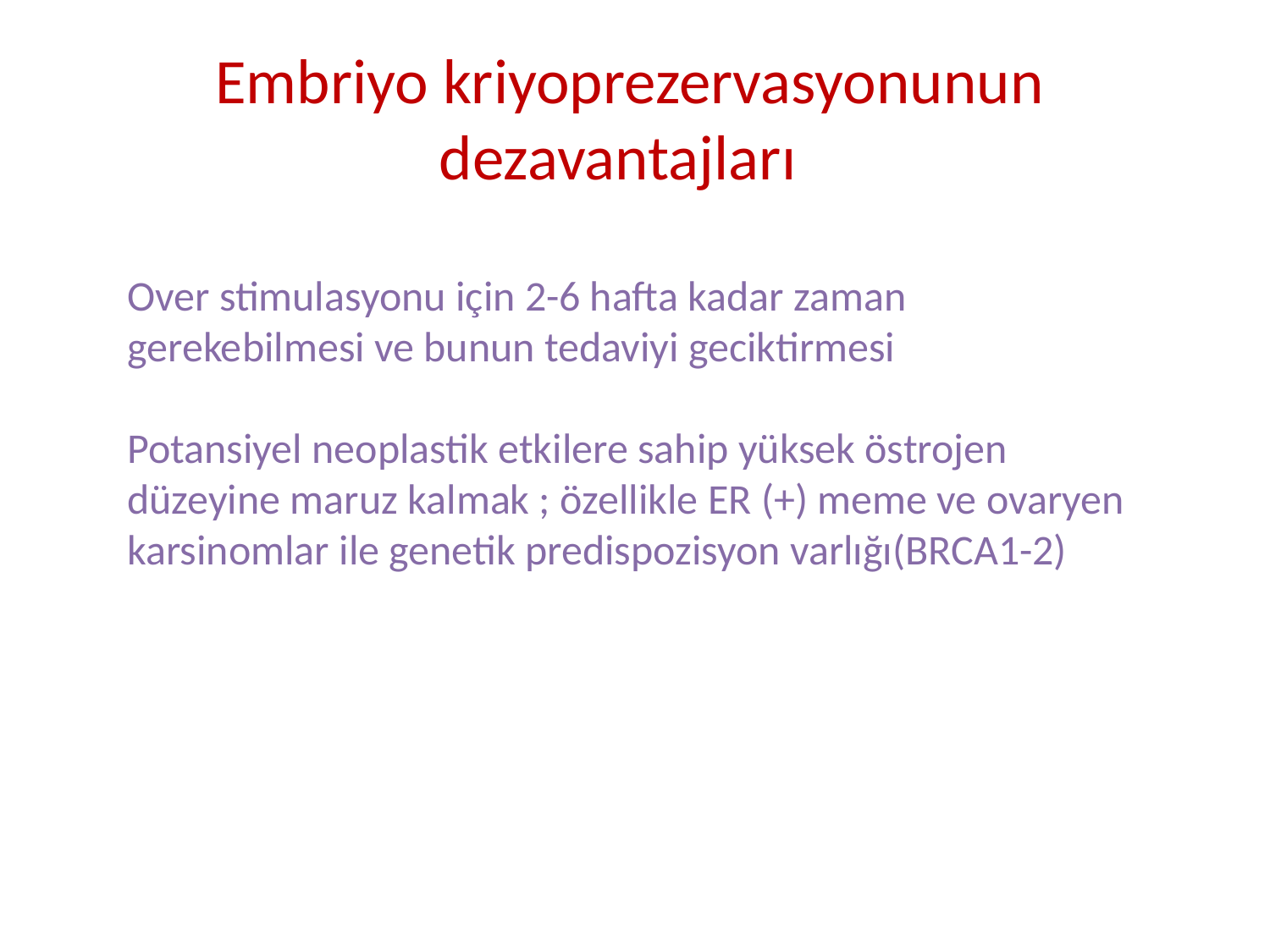

Embriyo kriyoprezervasyonunun dezavantajları

Over stimulasyonu için 2-6 hafta kadar zaman gerekebilmesi ve bunun tedaviyi geciktirmesi

Potansiyel neoplastik etkilere sahip yüksek östrojen düzeyine maruz kalmak ; özellikle ER (+) meme ve ovaryen karsinomlar ile genetik predispozisyon varlığı(BRCA1-2)